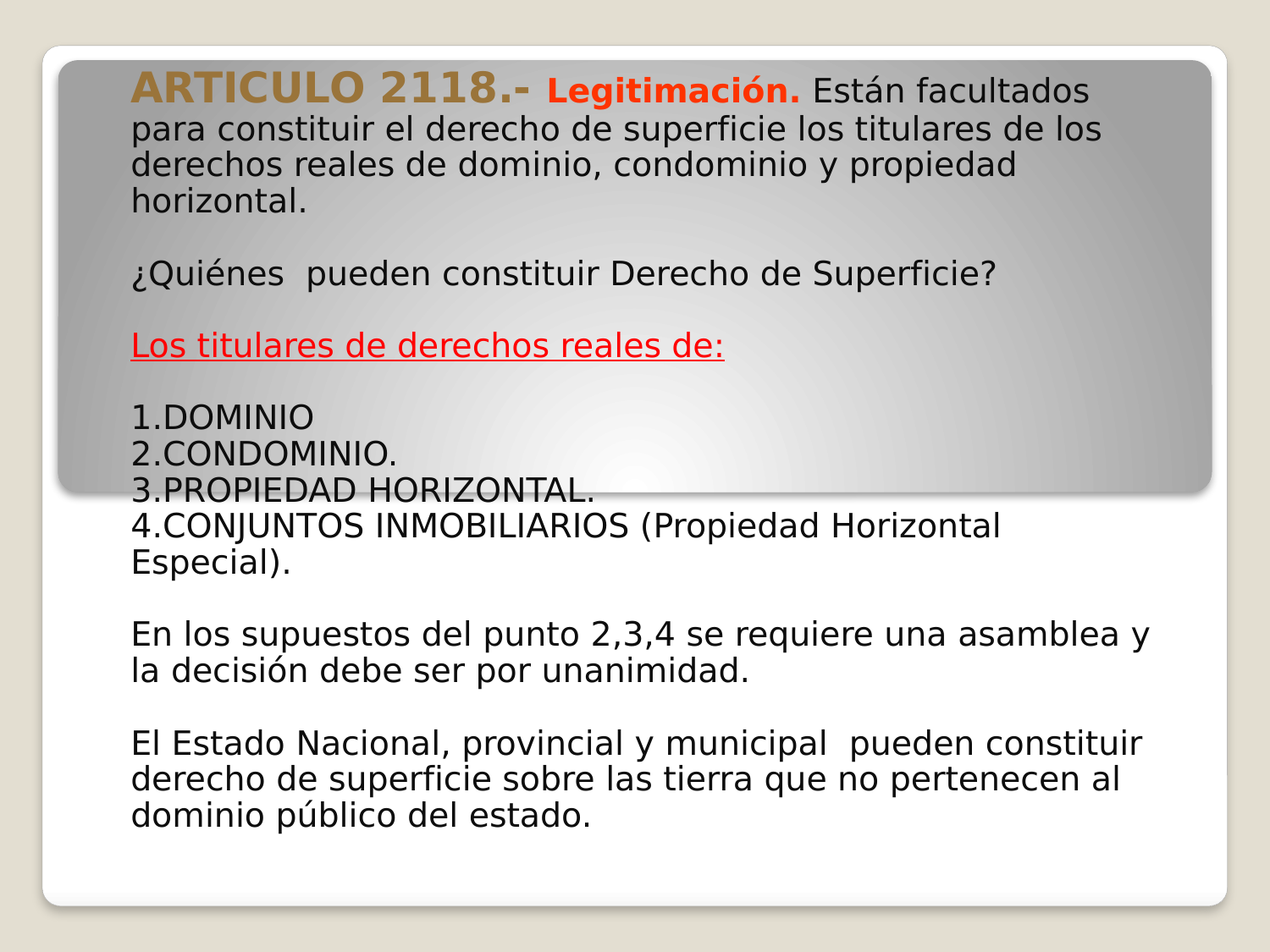

ARTICULO 2118.- Legitimación. Están facultados para constituir el derecho de superficie los titulares de los derechos reales de dominio, condominio y propiedad horizontal.

¿Quiénes  pueden constituir Derecho de Superficie?

Los titulares de derechos reales de:

1.DOMINIO
2.CONDOMINIO.
3.PROPIEDAD HORIZONTAL.
4.CONJUNTOS INMOBILIARIOS (Propiedad Horizontal Especial).

En los supuestos del punto 2,3,4 se requiere una asamblea y la decisión debe ser por unanimidad.

El Estado Nacional, provincial y municipal  pueden constituir derecho de superficie sobre las tierra que no pertenecen al dominio público del estado.